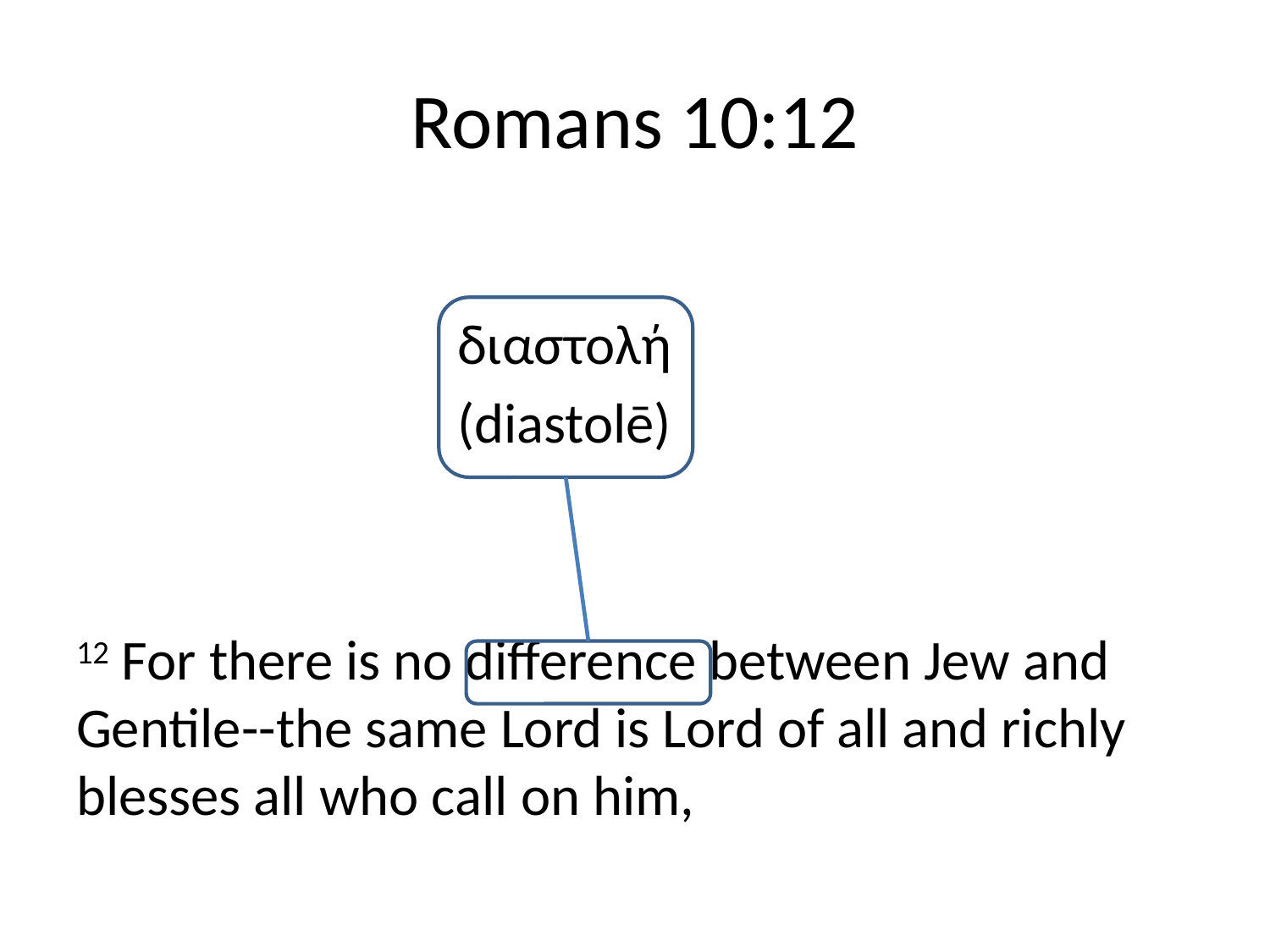

# Romans 10:12

			διαστολή
			(diastolē)

12 For there is no difference between Jew and Gentile--the same Lord is Lord of all and richly blesses all who call on him,